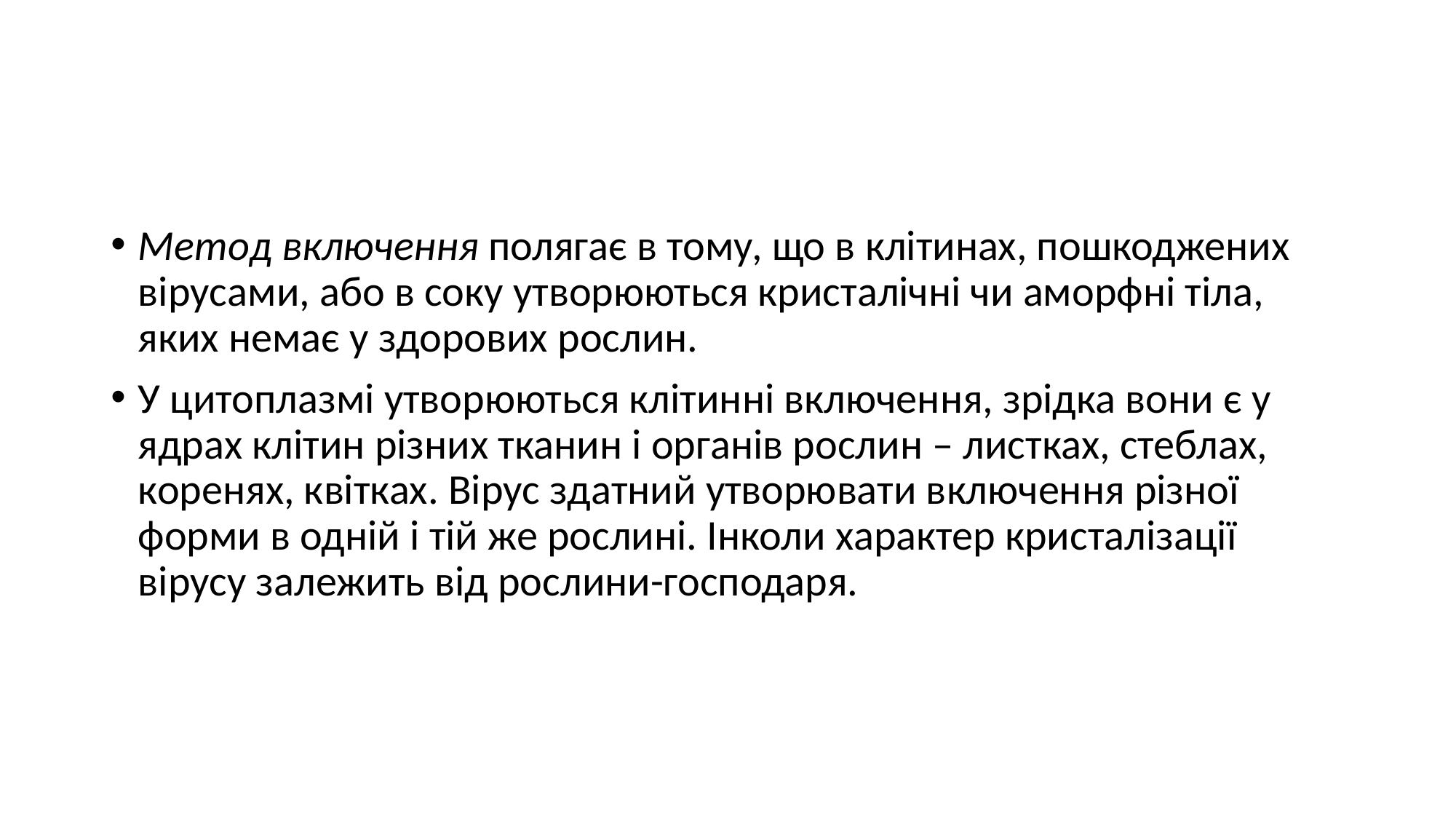

#
Метод включення полягає в тому, що в клітинах, пошкоджених вірусами, або в соку утворюються кристалічні чи аморфні тіла, яких немає у здорових рослин.
У цитоплазмі утворюються клітинні включення, зрідка вони є у ядрах клітин різних тканин і органів рослин – листках, стеблах, коренях, квітках. Вірус здатний утворювати включення різної форми в одній і тій же рослині. Інколи характер кристалізації вірусу залежить від рослини-господаря.